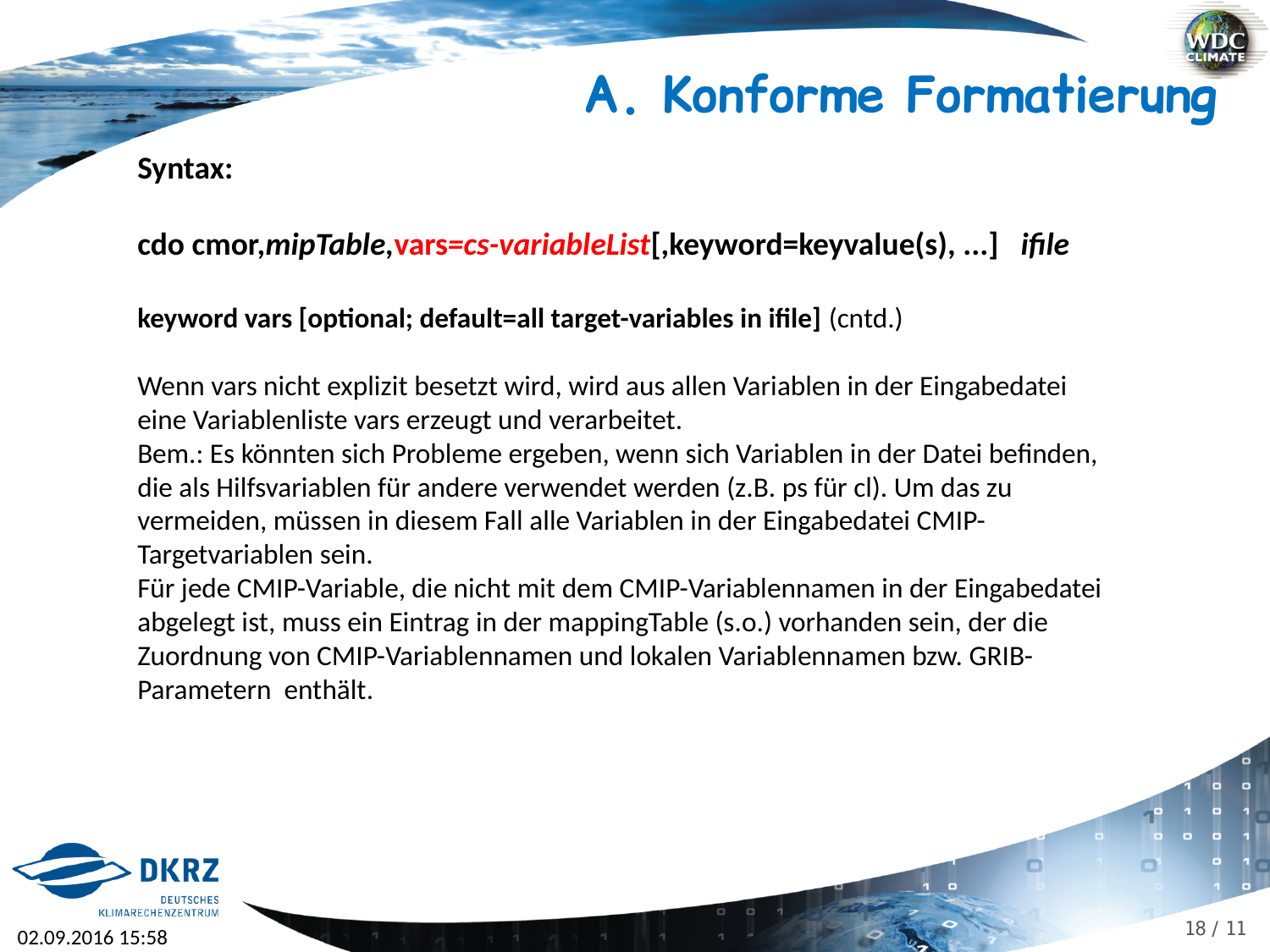

A. Konforme Formatierung
Syntax:
cdo cmor,mipTable,vars=cs-variableList[,keyword=keyvalue(s), ...]   ifile
keyword vars [optional; default=all target-variables in ifile] (cntd.)

Wenn vars nicht explizit besetzt wird, wird aus allen Variablen in der Eingabedatei eine Variablenliste vars erzeugt und verarbeitet.
Bem.: Es könnten sich Probleme ergeben, wenn sich Variablen in der Datei befinden, die als Hilfsvariablen für andere verwendet werden (z.B. ps für cl). Um das zu vermeiden, müssen in diesem Fall alle Variablen in der Eingabedatei CMIP-Targetvariablen sein.
Für jede CMIP-Variable, die nicht mit dem CMIP-Variablennamen in der Eingabedatei abgelegt ist, muss ein Eintrag in der mappingTable (s.o.) vorhanden sein, der die Zuordnung von CMIP-Variablennamen und lokalen Variablennamen bzw. GRIB-Parametern  enthält.